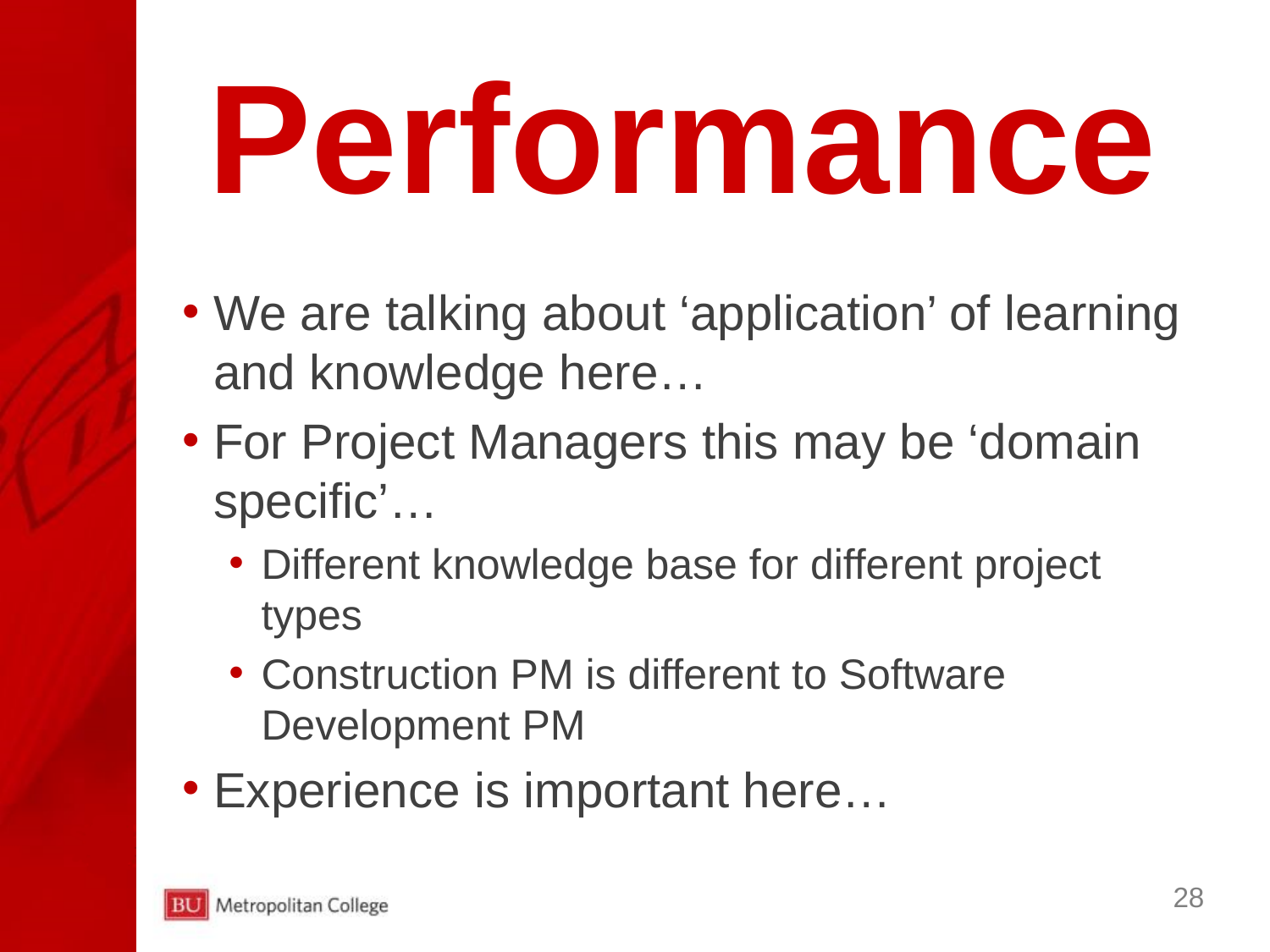

# Performance
We are talking about ‘application’ of learning and knowledge here…
For Project Managers this may be ‘domain specific’…
Different knowledge base for different project types
Construction PM is different to Software Development PM
Experience is important here…